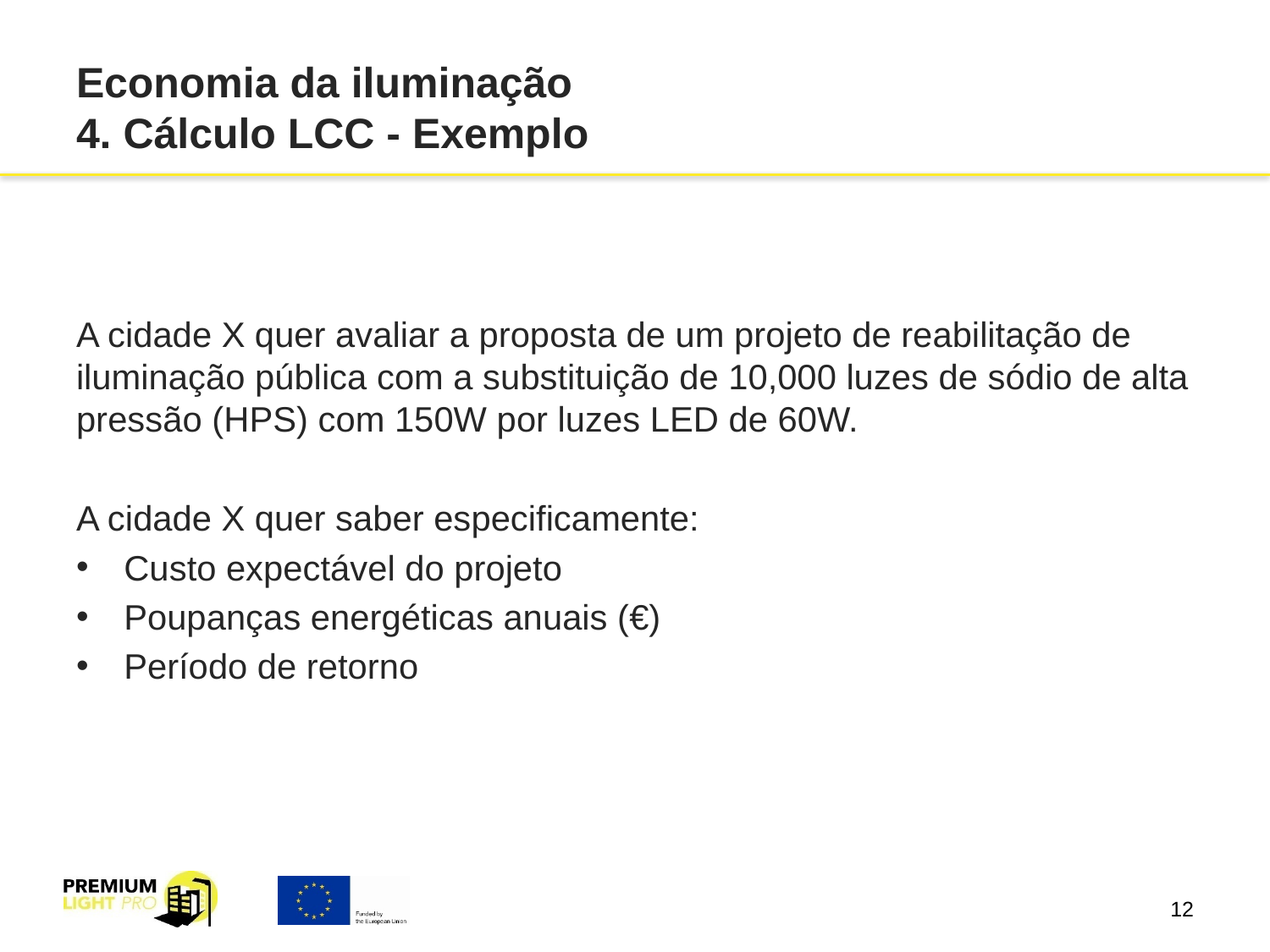

# Economia da iluminação 4. Cálculo LCC - Exemplo

A cidade X quer avaliar a proposta de um projeto de reabilitação de iluminação pública com a substituição de 10,000 luzes de sódio de alta pressão (HPS) com 150W por luzes LED de 60W.

A cidade X quer saber especificamente:
Custo expectável do projeto
Poupanças energéticas anuais (€)
Período de retorno